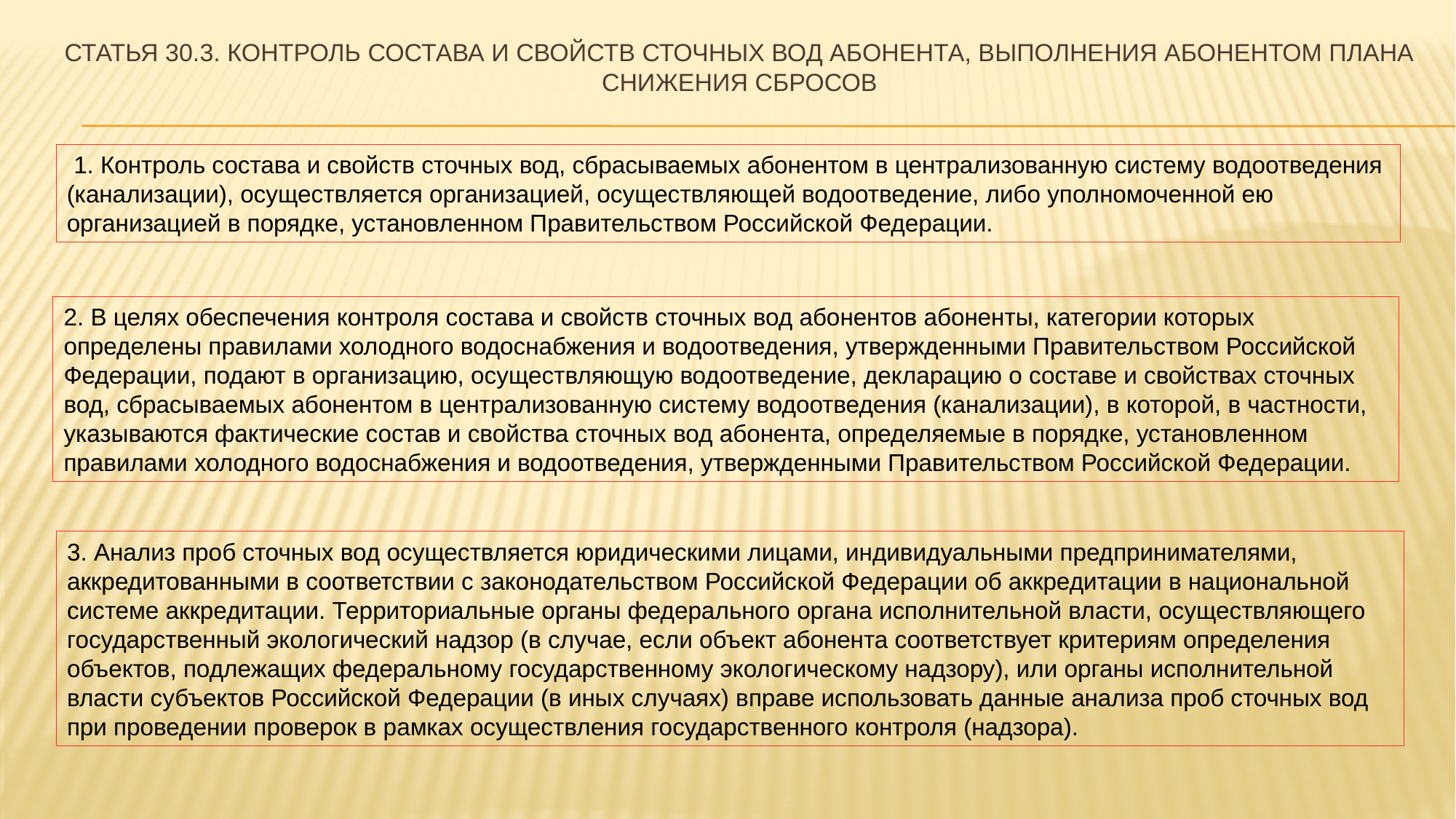

# Статья 30.3. Контроль состава и свойств сточных вод абонента, выполнения абонентом плана снижения сбросов
 1. Контроль состава и свойств сточных вод, сбрасываемых абонентом в централизованную систему водоотведения (канализации), осуществляется организацией, осуществляющей водоотведение, либо уполномоченной ею организацией в порядке, установленном Правительством Российской Федерации.
2. В целях обеспечения контроля состава и свойств сточных вод абонентов абоненты, категории которых определены правилами холодного водоснабжения и водоотведения, утвержденными Правительством Российской Федерации, подают в организацию, осуществляющую водоотведение, декларацию о составе и свойствах сточных вод, сбрасываемых абонентом в централизованную систему водоотведения (канализации), в которой, в частности, указываются фактические состав и свойства сточных вод абонента, определяемые в порядке, установленном правилами холодного водоснабжения и водоотведения, утвержденными Правительством Российской Федерации.
3. Анализ проб сточных вод осуществляется юридическими лицами, индивидуальными предпринимателями, аккредитованными в соответствии с законодательством Российской Федерации об аккредитации в национальной системе аккредитации. Территориальные органы федерального органа исполнительной власти, осуществляющего государственный экологический надзор (в случае, если объект абонента соответствует критериям определения объектов, подлежащих федеральному государственному экологическому надзору), или органы исполнительной власти субъектов Российской Федерации (в иных случаях) вправе использовать данные анализа проб сточных вод при проведении проверок в рамках осуществления государственного контроля (надзора).